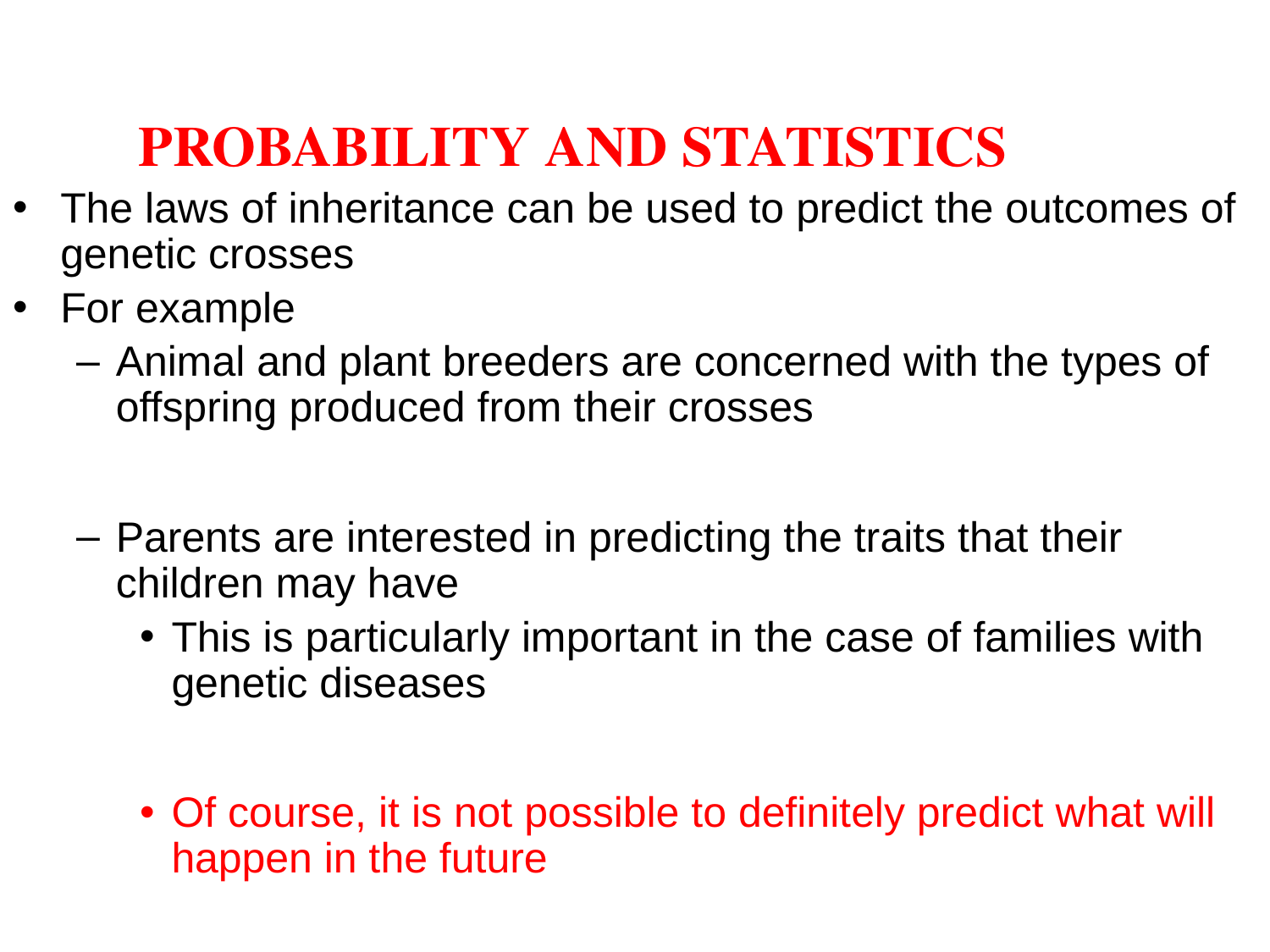

# PROBABILITY AND STATISTICS
The laws of inheritance can be used to predict the outcomes of genetic crosses
For example
Animal and plant breeders are concerned with the types of offspring produced from their crosses

Parents are interested in predicting the traits that their children may have
This is particularly important in the case of families with genetic diseases

Of course, it is not possible to definitely predict what will happen in the future